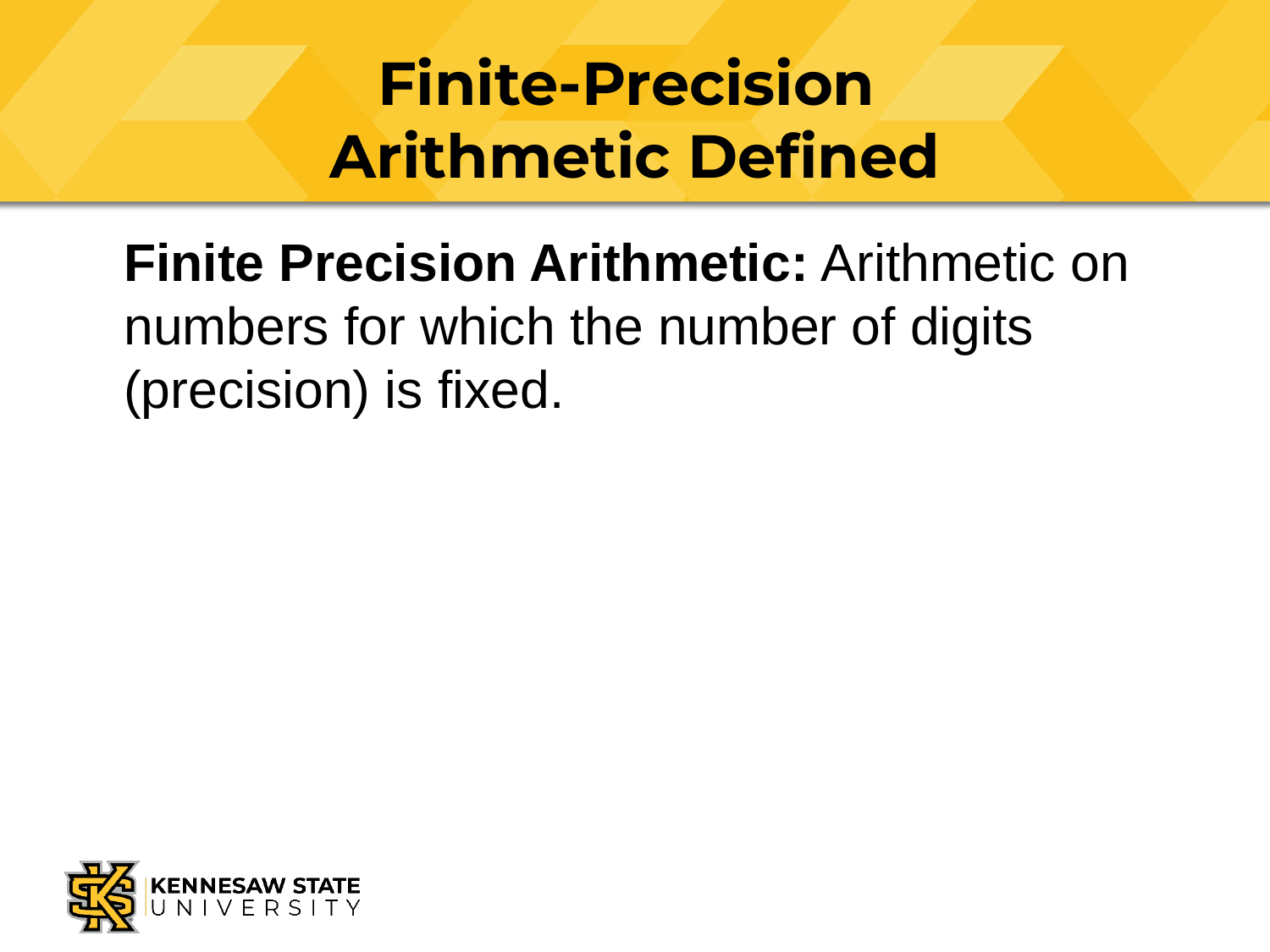

# Finite-Precision Arithmetic Defined
	Finite Precision Arithmetic: Arithmetic on numbers for which the number of digits (precision) is fixed.